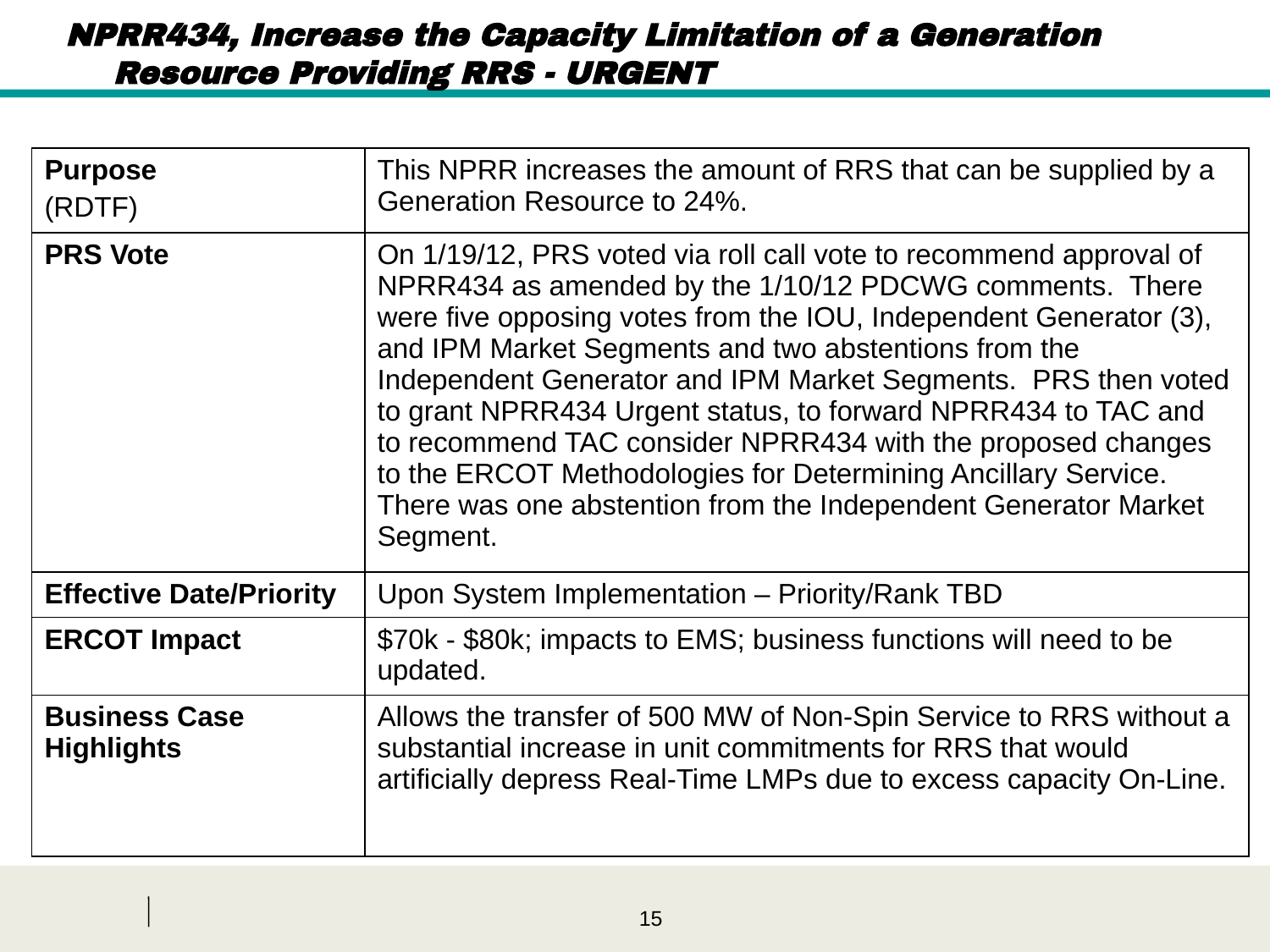

NPRR434, Increase the Capacity Limitation of a Generation Resource Providing RRS - Urgent
| Purpose (RDTF) | This NPRR increases the amount of RRS that can be supplied by a Generation Resource to 24%. |
| --- | --- |
| PRS Vote | On 1/19/12, PRS voted via roll call vote to recommend approval of NPRR434 as amended by the 1/10/12 PDCWG comments. There were five opposing votes from the IOU, Independent Generator (3), and IPM Market Segments and two abstentions from the Independent Generator and IPM Market Segments. PRS then voted to grant NPRR434 Urgent status, to forward NPRR434 to TAC and to recommend TAC consider NPRR434 with the proposed changes to the ERCOT Methodologies for Determining Ancillary Service. There was one abstention from the Independent Generator Market Segment. |
| Effective Date/Priority | Upon System Implementation – Priority/Rank TBD |
| ERCOT Impact | $70k - $80k; impacts to EMS; business functions will need to be updated. |
| Business Case Highlights | Allows the transfer of 500 MW of Non-Spin Service to RRS without a substantial increase in unit commitments for RRS that would artificially depress Real-Time LMPs due to excess capacity On-Line. |